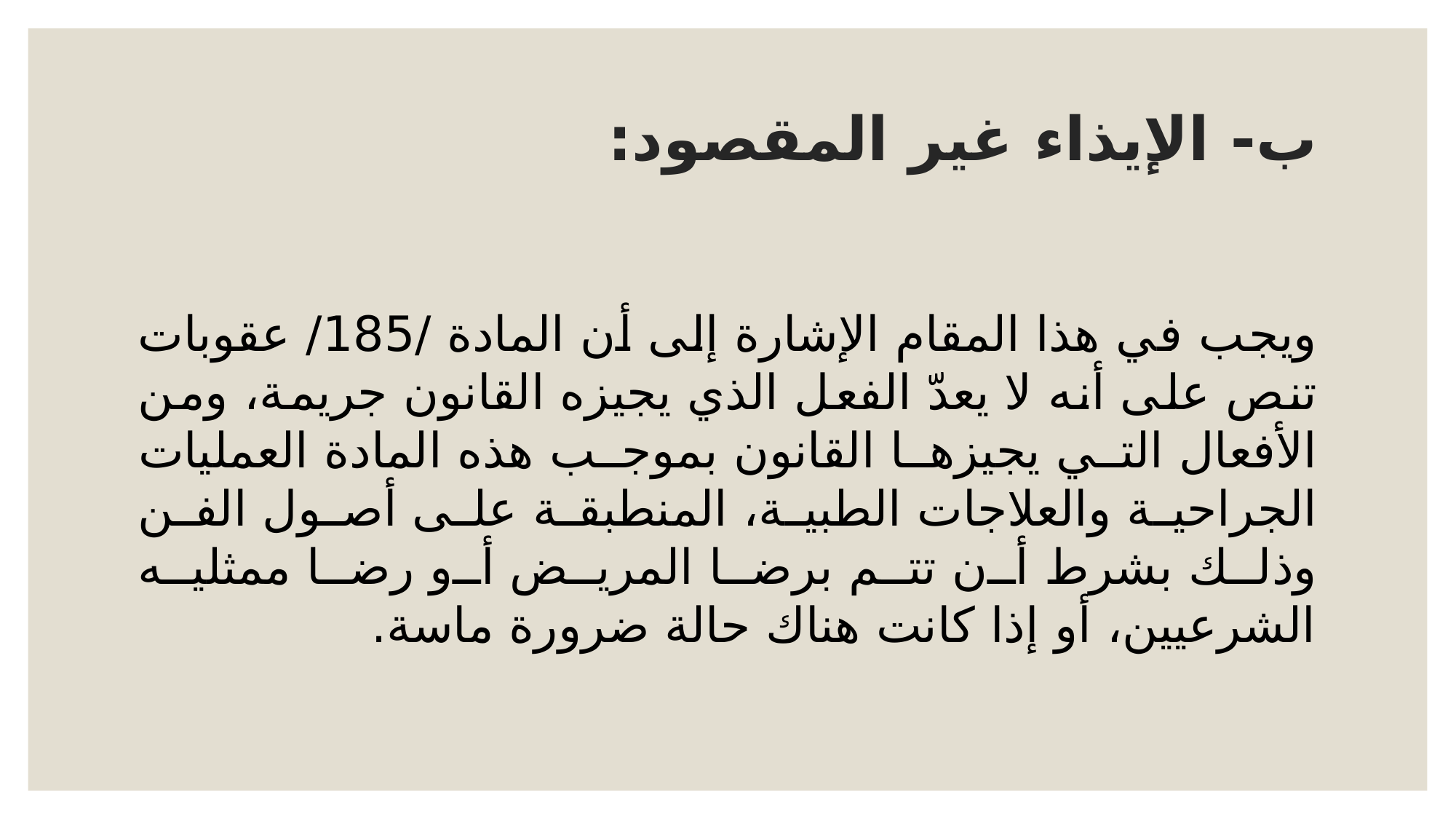

# ب- الإيذاء غير المقصود:

ويجب في هذا المقام الإشارة إلى أن المادة /185/ عقوبات تنص على أنه لا يعدّ الفعل الذي يجيزه القانون جريمة، ومن الأفعال التي يجيزها القانون بموجب هذه المادة العمليات الجراحية والعلاجات الطبية، المنطبقة على أصول الفن وذلك بشرط أن تتم برضا المريض أو رضا ممثليه الشرعيين، أو إذا كانت هناك حالة ضرورة ماسة.